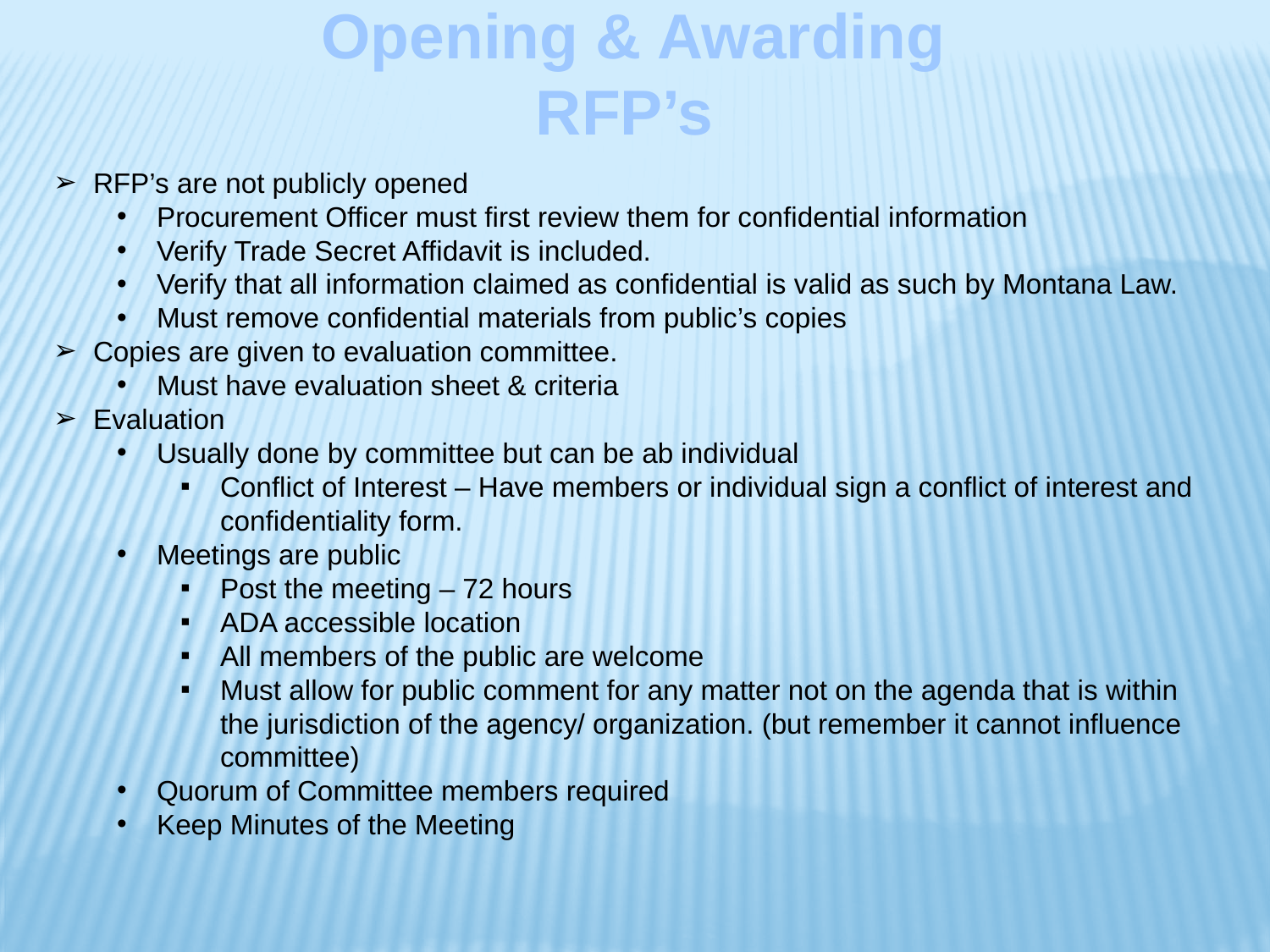

Opening & Awarding RFP’s
RFP’s are not publicly opened
Procurement Officer must first review them for confidential information
Verify Trade Secret Affidavit is included.
Verify that all information claimed as confidential is valid as such by Montana Law.
Must remove confidential materials from public’s copies
Copies are given to evaluation committee.
Must have evaluation sheet & criteria
Evaluation
Usually done by committee but can be ab individual
Conflict of Interest – Have members or individual sign a conflict of interest and confidentiality form.
Meetings are public
Post the meeting – 72 hours
ADA accessible location
All members of the public are welcome
Must allow for public comment for any matter not on the agenda that is within the jurisdiction of the agency/ organization. (but remember it cannot influence committee)
Quorum of Committee members required
Keep Minutes of the Meeting